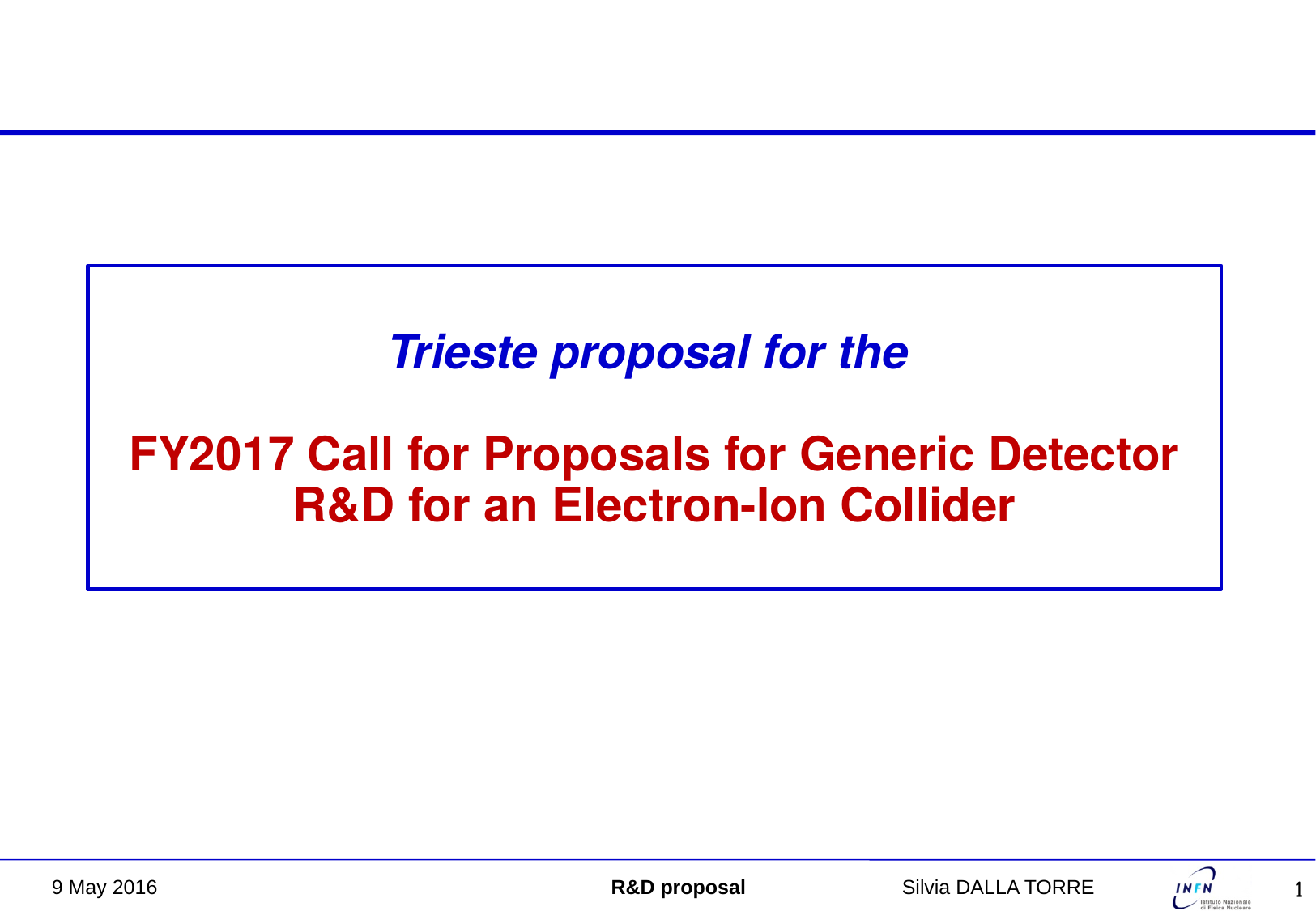

Trieste proposal for the

FY2017 Call for Proposals for Generic Detector R&D for an Electron-Ion Collider

9 May 2016                                                                                R&D proposal		Silvia DALLA TORRE